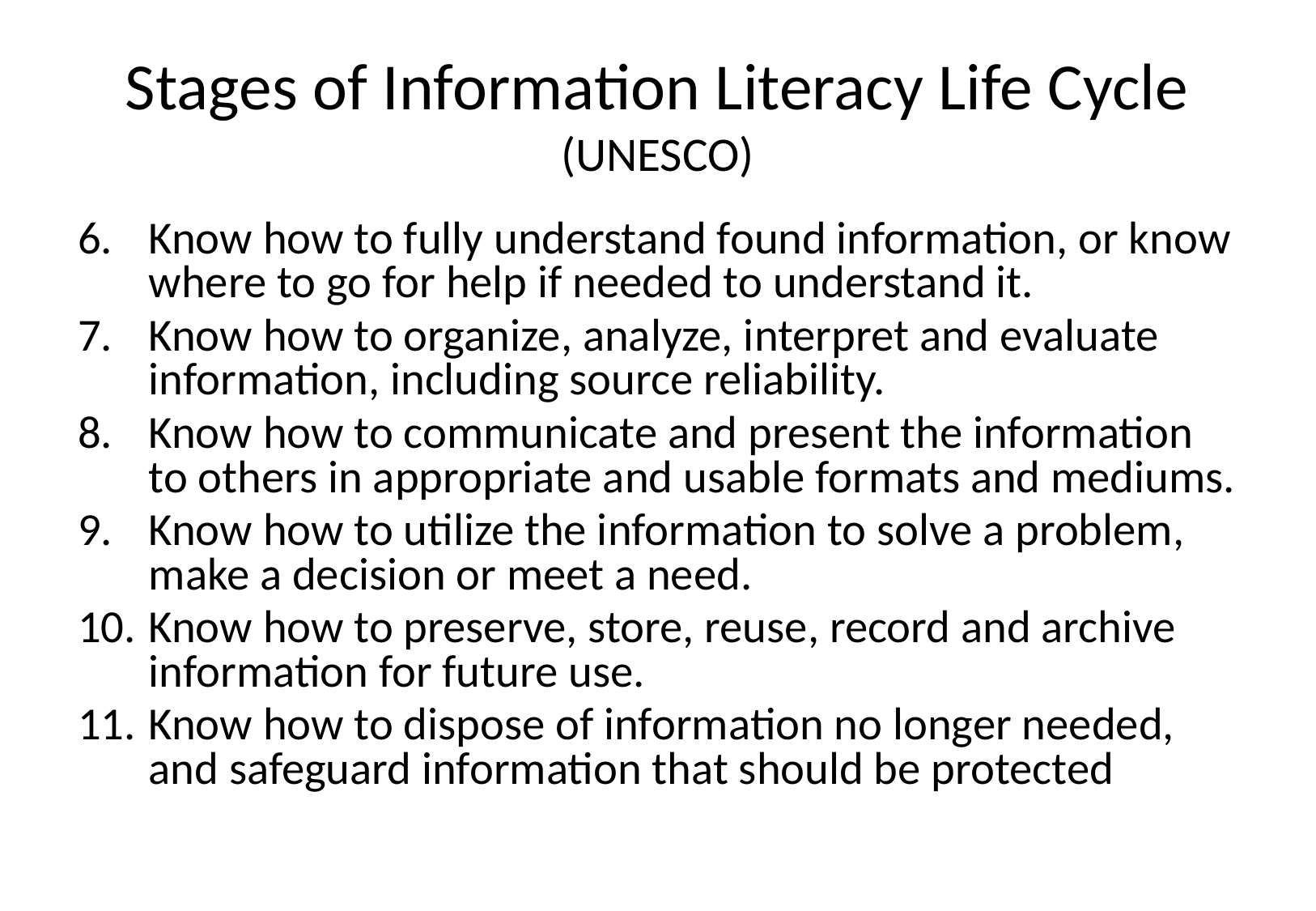

# Stages of Information Literacy Life Cycle (UNESCO)
Know how to fully understand found information, or know where to go for help if needed to understand it.
Know how to organize, analyze, interpret and evaluate information, including source reliability.
Know how to communicate and present the information to others in appropriate and usable formats and mediums.
Know how to utilize the information to solve a problem, make a decision or meet a need.
Know how to preserve, store, reuse, record and archive information for future use.
Know how to dispose of information no longer needed, and safeguard information that should be protected